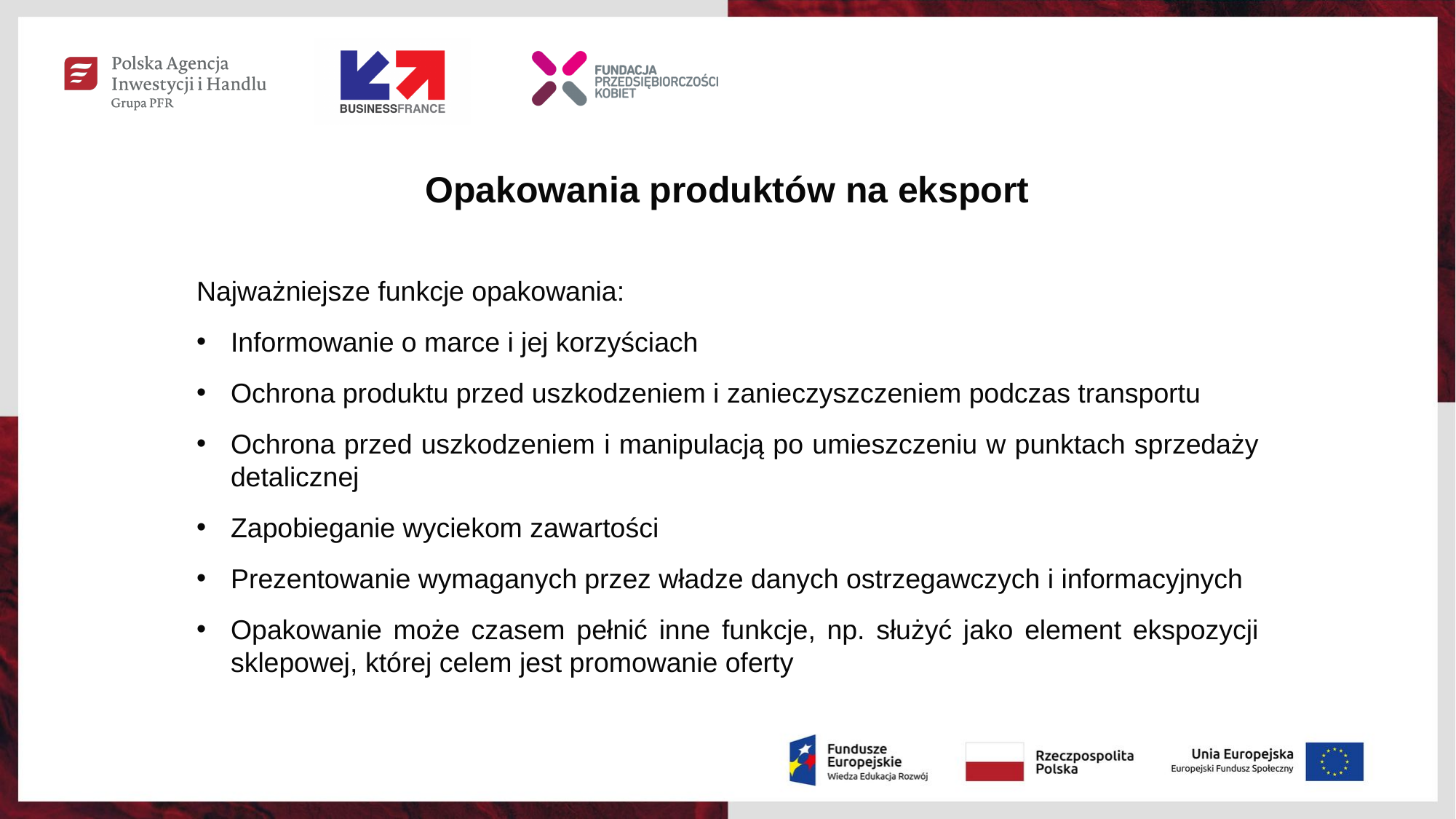

Opakowania produktów na eksport
Najważniejsze funkcje opakowania:
Informowanie o marce i jej korzyściach
Ochrona produktu przed uszkodzeniem i zanieczyszczeniem podczas transportu
Ochrona przed uszkodzeniem i manipulacją po umieszczeniu w punktach sprzedaży detalicznej
Zapobieganie wyciekom zawartości
Prezentowanie wymaganych przez władze danych ostrzegawczych i informacyjnych
Opakowanie może czasem pełnić inne funkcje, np. służyć jako element ekspozycji sklepowej, której celem jest promowanie oferty